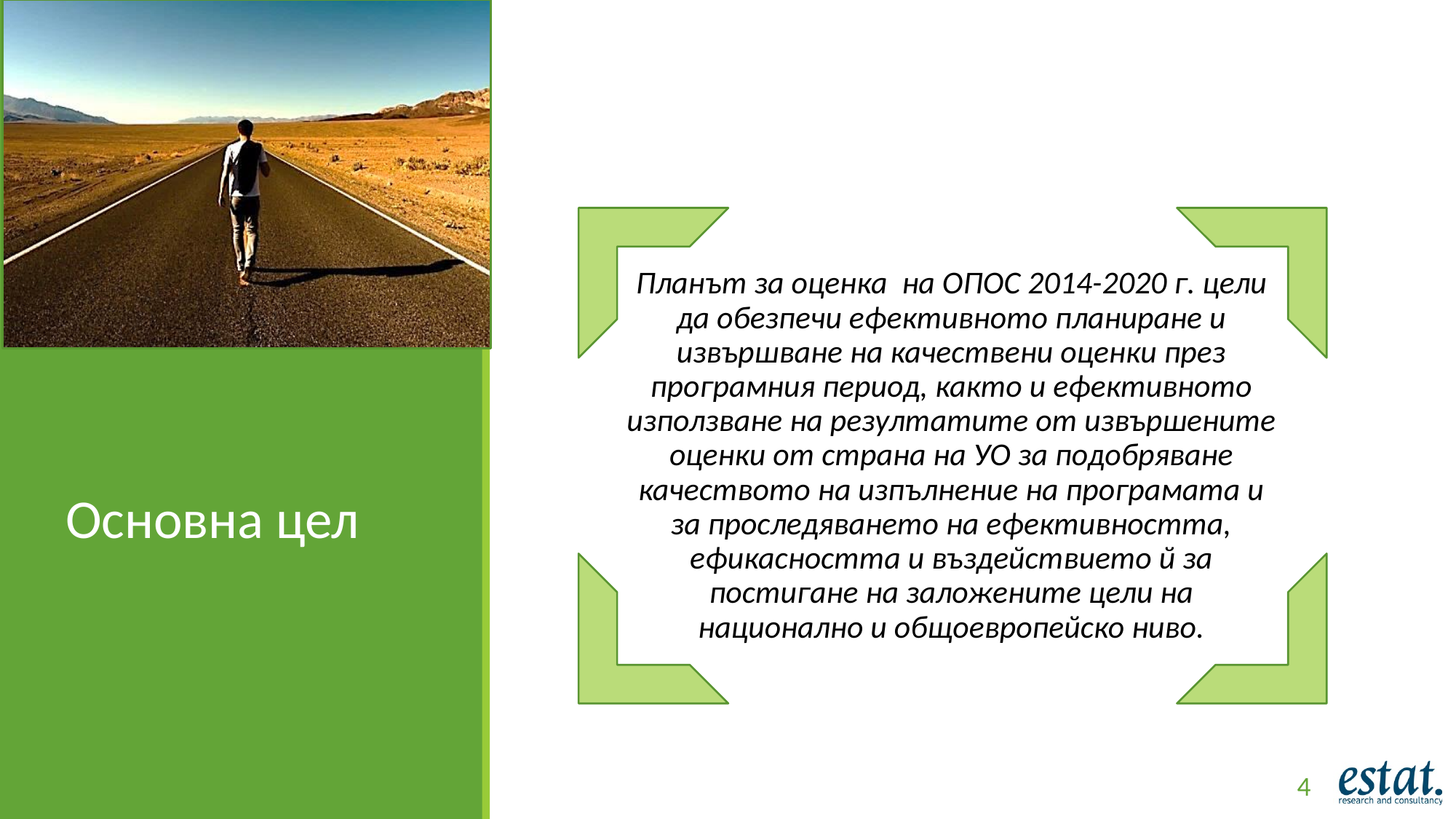

Планът за оценка  на ОПОС 2014-2020 г. цели да обезпечи ефективното планиране и извършване на качествени оценки през програмния период, както и ефективното използване на резултатите от извършените оценки от страна на УО за подобряване качеството на изпълнение на програмата и за проследяването на ефективността, ефикасността и въздействието й за постигане на заложените цели на национално и общоевропейско ниво.
Основна цел